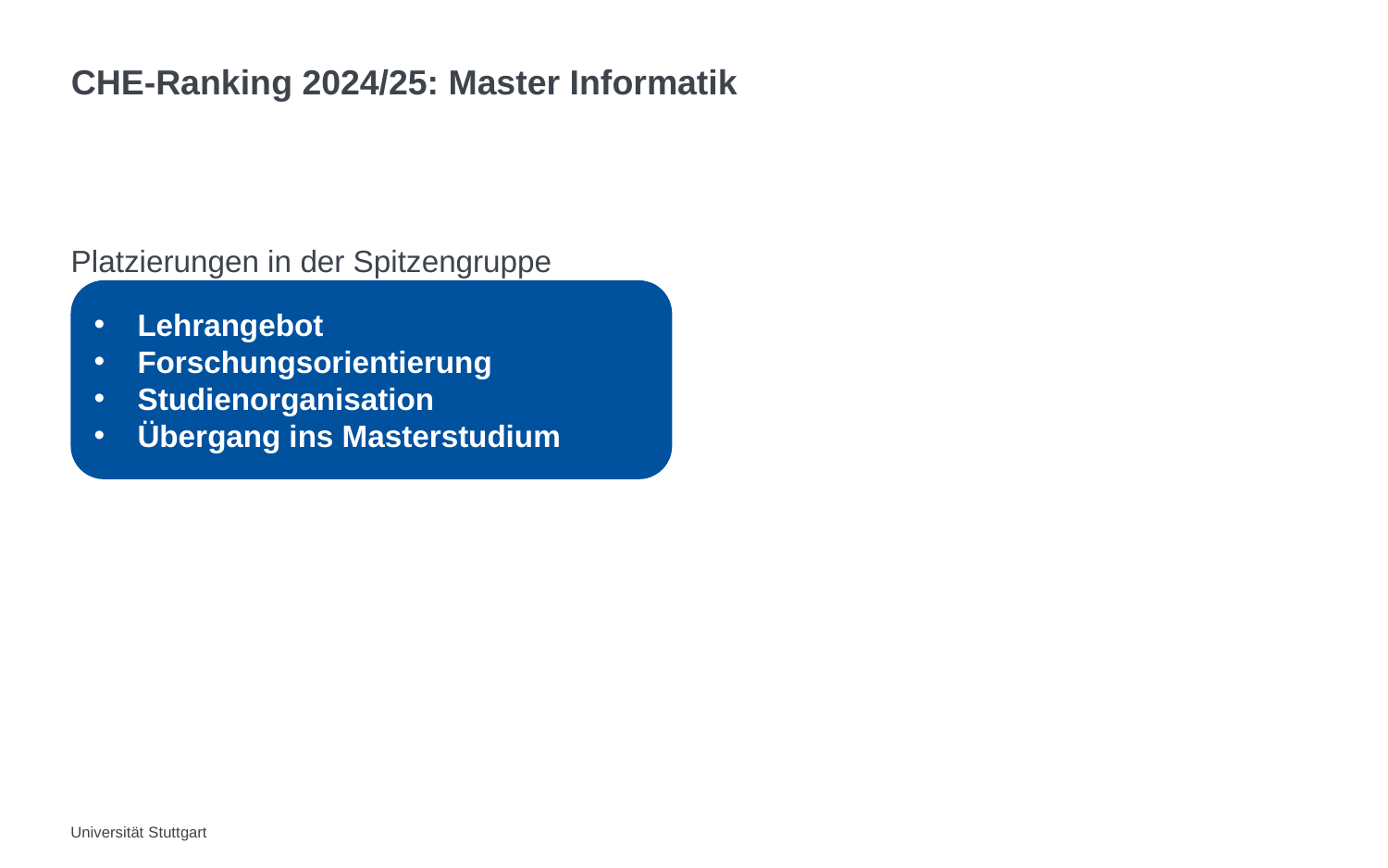

# CHE-Ranking 2024/25: Master Informatik (1/2)

Platzierungen in der Spitzengruppe
Lehrangebot
Forschungsorientierung
Studienorganisation
Übergang ins Masterstudium
Universität Stuttgart